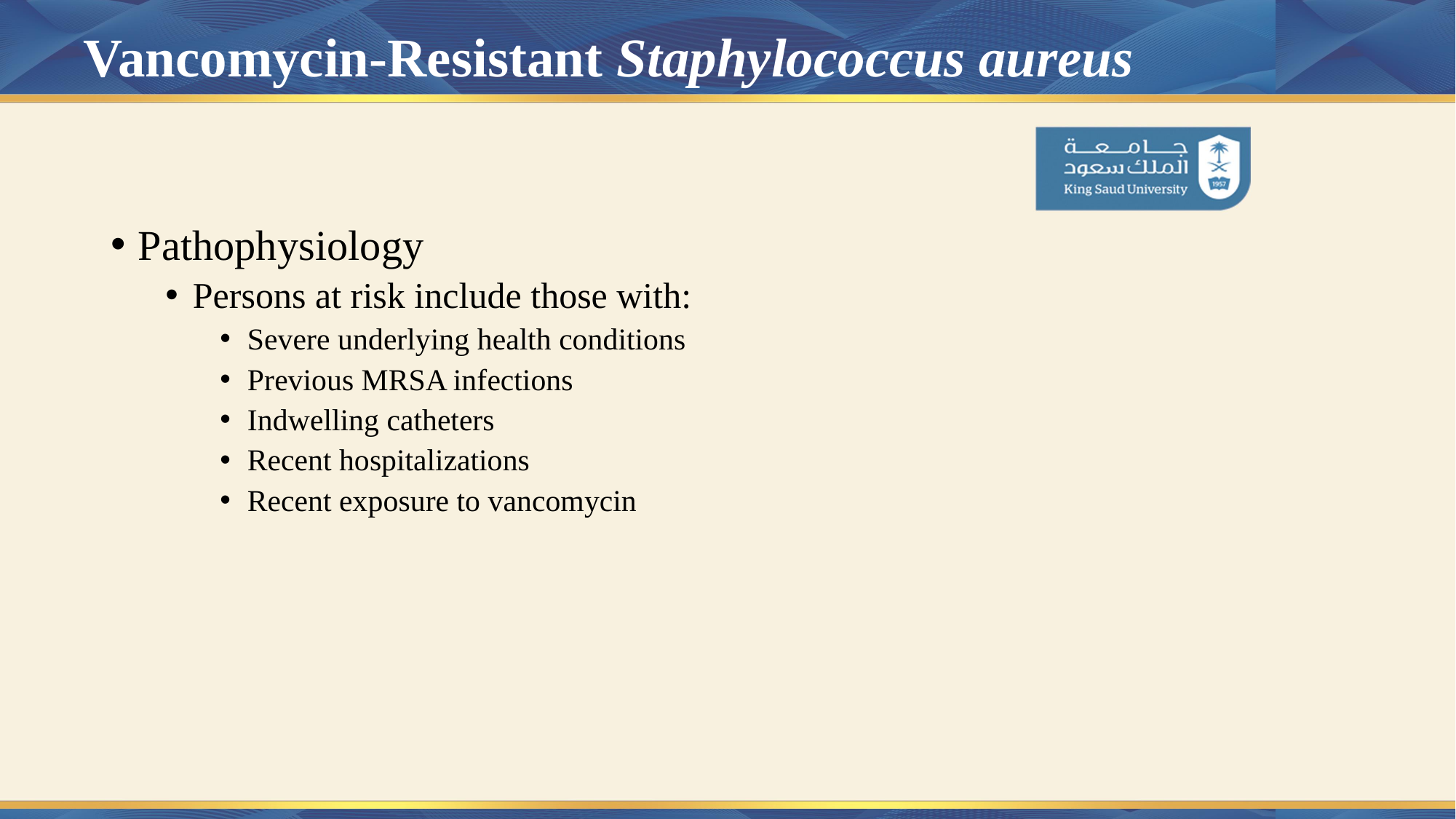

# Vancomycin-Resistant Staphylococcus aureus
Pathophysiology
Persons at risk include those with:
Severe underlying health conditions
Previous MRSA infections
Indwelling catheters
Recent hospitalizations
Recent exposure to vancomycin